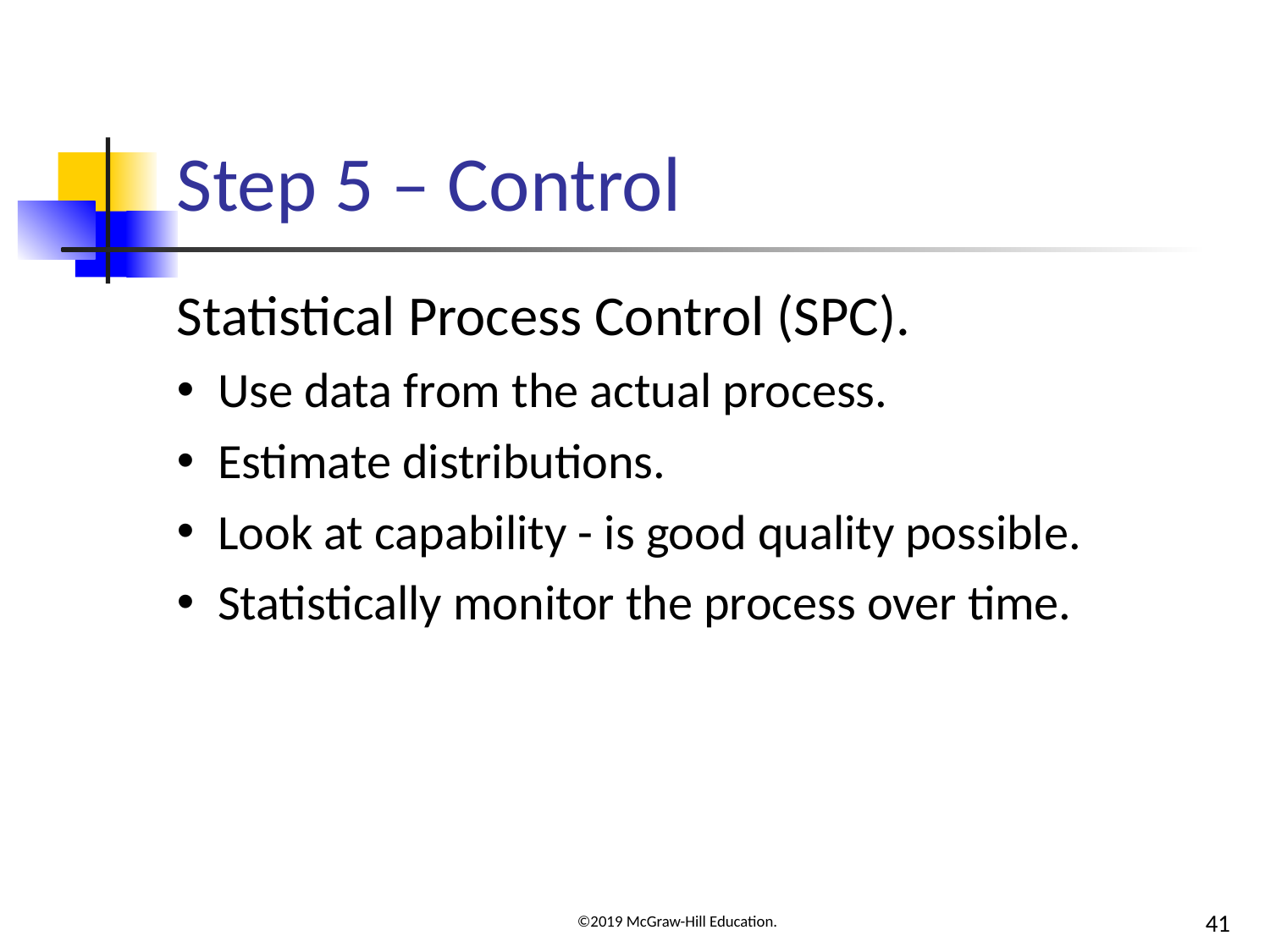

# Step 5 – Control
Statistical Process Control (SPC).
Use data from the actual process.
Estimate distributions.
Look at capability - is good quality possible.
Statistically monitor the process over time.